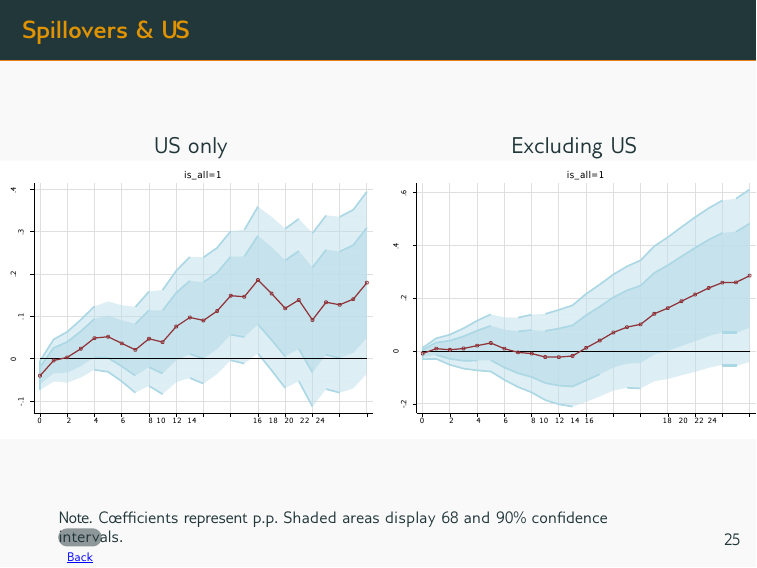

# Spillovers & US

US only
Excluding US

is_all=1
is_all=1

.4
.6

.3

.4

.2

.2

.1

0

0

-.1
-.2

0	2	4	6	8 10 12 14
16 18  20  22 24
0	2	4	6	8 10 12  14 16
18 20  22 24

Note. Coefficients represent p.p. Shaded areas display 68 and 90% confidence intervals.
Back
25